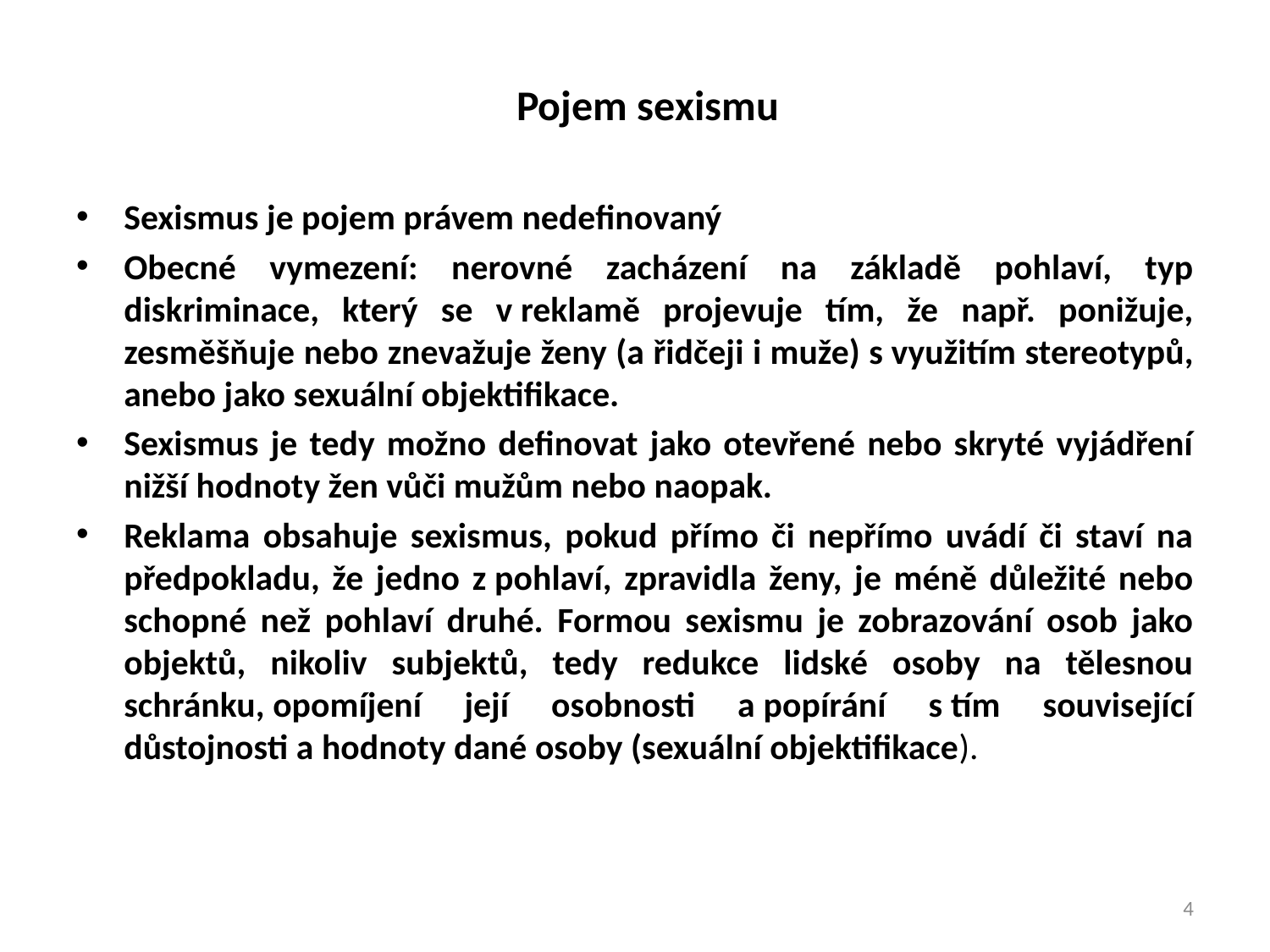

# Pojem sexismu

Sexismus je pojem právem nedefinovaný
Obecné vymezení: nerovné zacházení na základě pohlaví, typ diskriminace, který se v reklamě projevuje tím, že např. ponižuje, zesměšňuje nebo znevažuje ženy (a řidčeji i muže) s využitím stereotypů, anebo jako sexuální objektifikace.
Sexismus je tedy možno definovat jako otevřené nebo skryté vyjádření nižší hodnoty žen vůči mužům nebo naopak.
Reklama obsahuje sexismus, pokud přímo či nepřímo uvádí či staví na předpokladu, že jedno z pohlaví, zpravidla ženy, je méně důležité nebo schopné než pohlaví druhé. Formou sexismu je zobrazování osob jako objektů, nikoliv subjektů, tedy redukce lidské osoby na tělesnou schránku, opomíjení její osobnosti a popírání s tím související důstojnosti a hodnoty dané osoby (sexuální objektifikace).

4